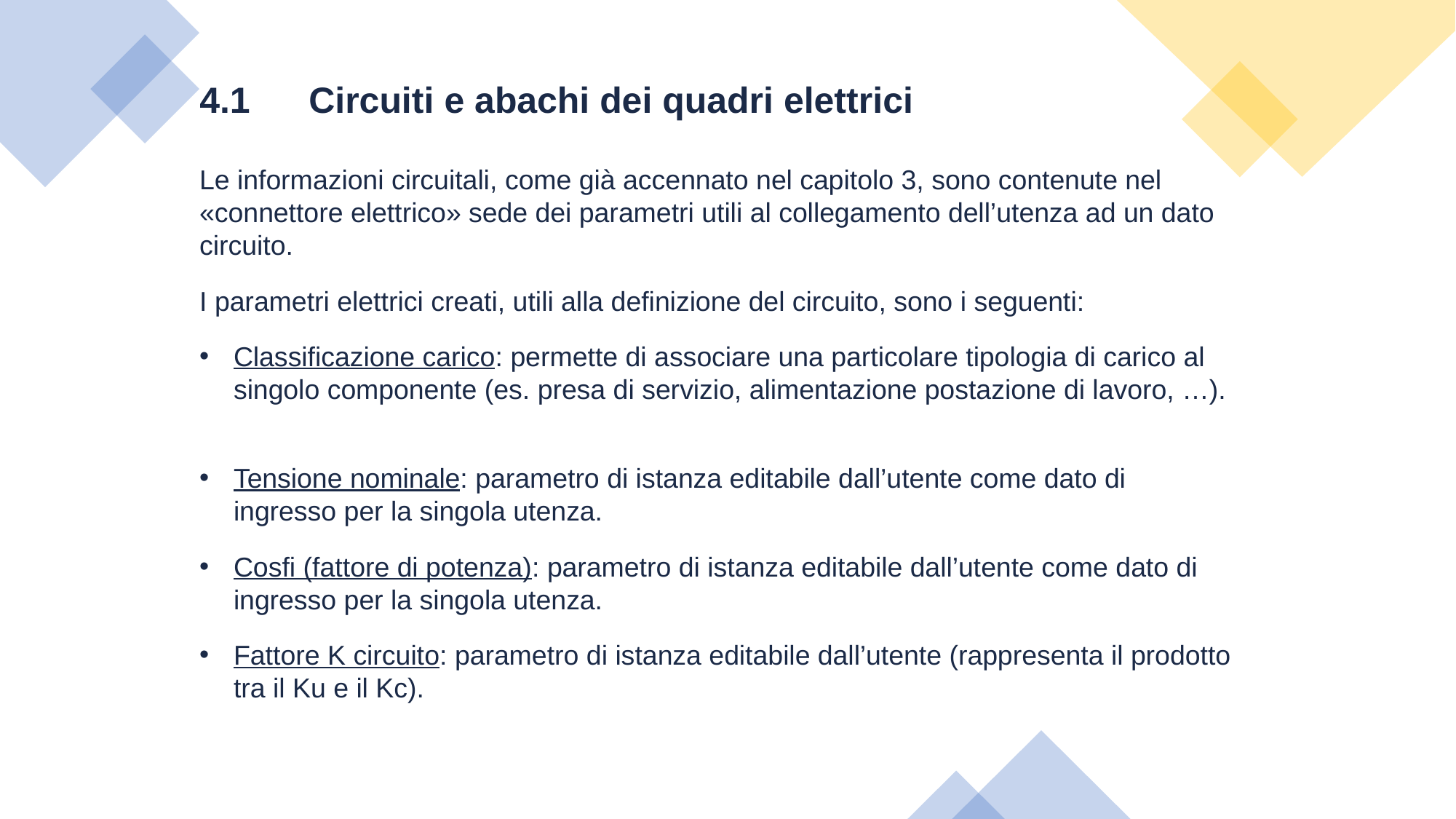

4.1	Circuiti e abachi dei quadri elettrici

Le informazioni circuitali, come già accennato nel capitolo 3, sono contenute nel «connettore elettrico» sede dei parametri utili al collegamento dell’utenza ad un dato circuito.
I parametri elettrici creati, utili alla definizione del circuito, sono i seguenti:
Classificazione carico: permette di associare una particolare tipologia di carico al singolo componente (es. presa di servizio, alimentazione postazione di lavoro, …).
Tensione nominale: parametro di istanza editabile dall’utente come dato di ingresso per la singola utenza.
Cosfi (fattore di potenza): parametro di istanza editabile dall’utente come dato di ingresso per la singola utenza.
Fattore K circuito: parametro di istanza editabile dall’utente (rappresenta il prodotto tra il Ku e il Kc).